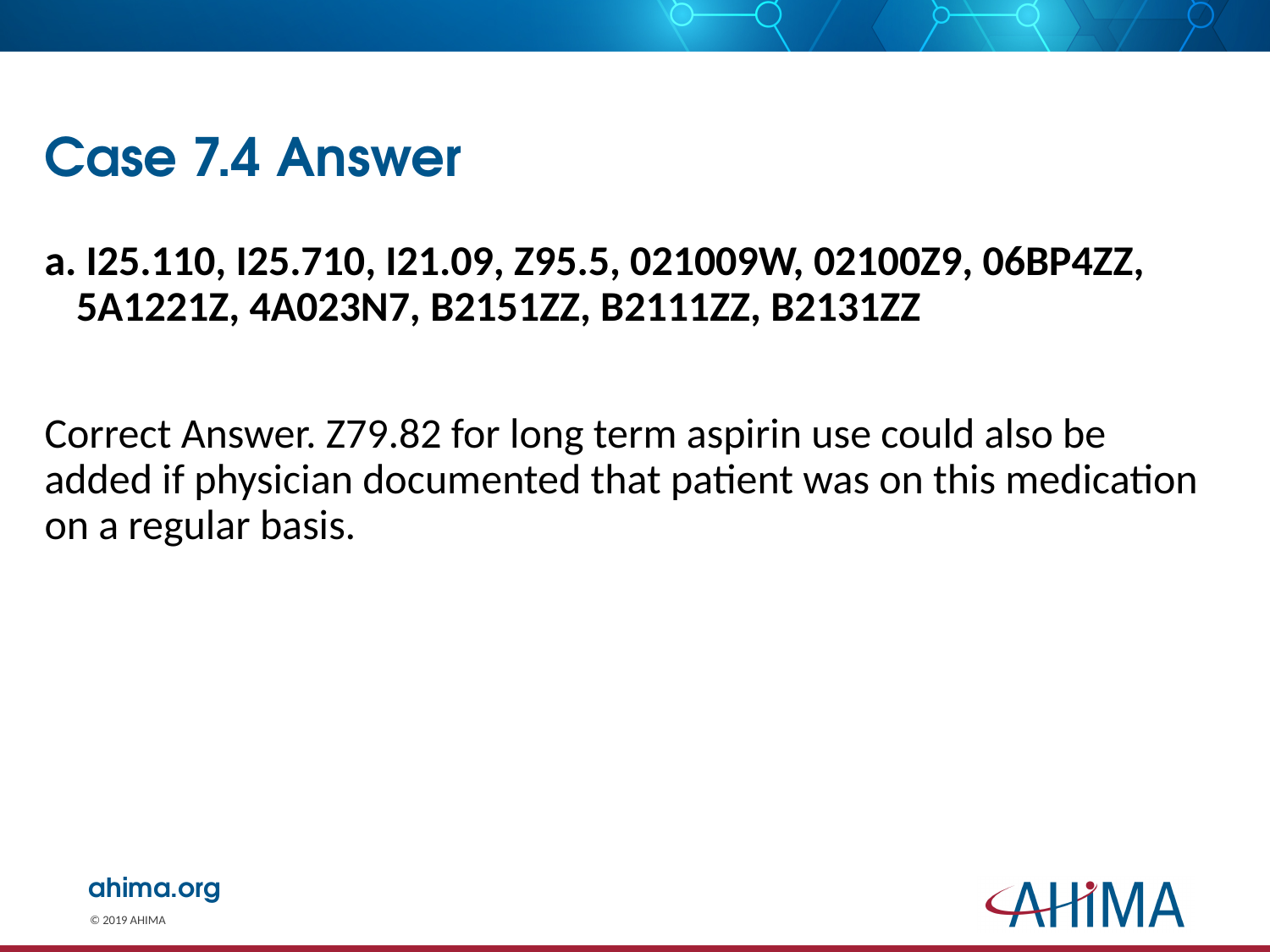

# Case 7.4 Answer
 I25.110, I25.710, I21.09, Z95.5, 021009W, 02100Z9, 06BP4ZZ, 5A1221Z, 4A023N7, B2151ZZ, B2111ZZ, B2131ZZ

Correct Answer. Z79.82 for long term aspirin use could also be added if physician documented that patient was on this medication on a regular basis.